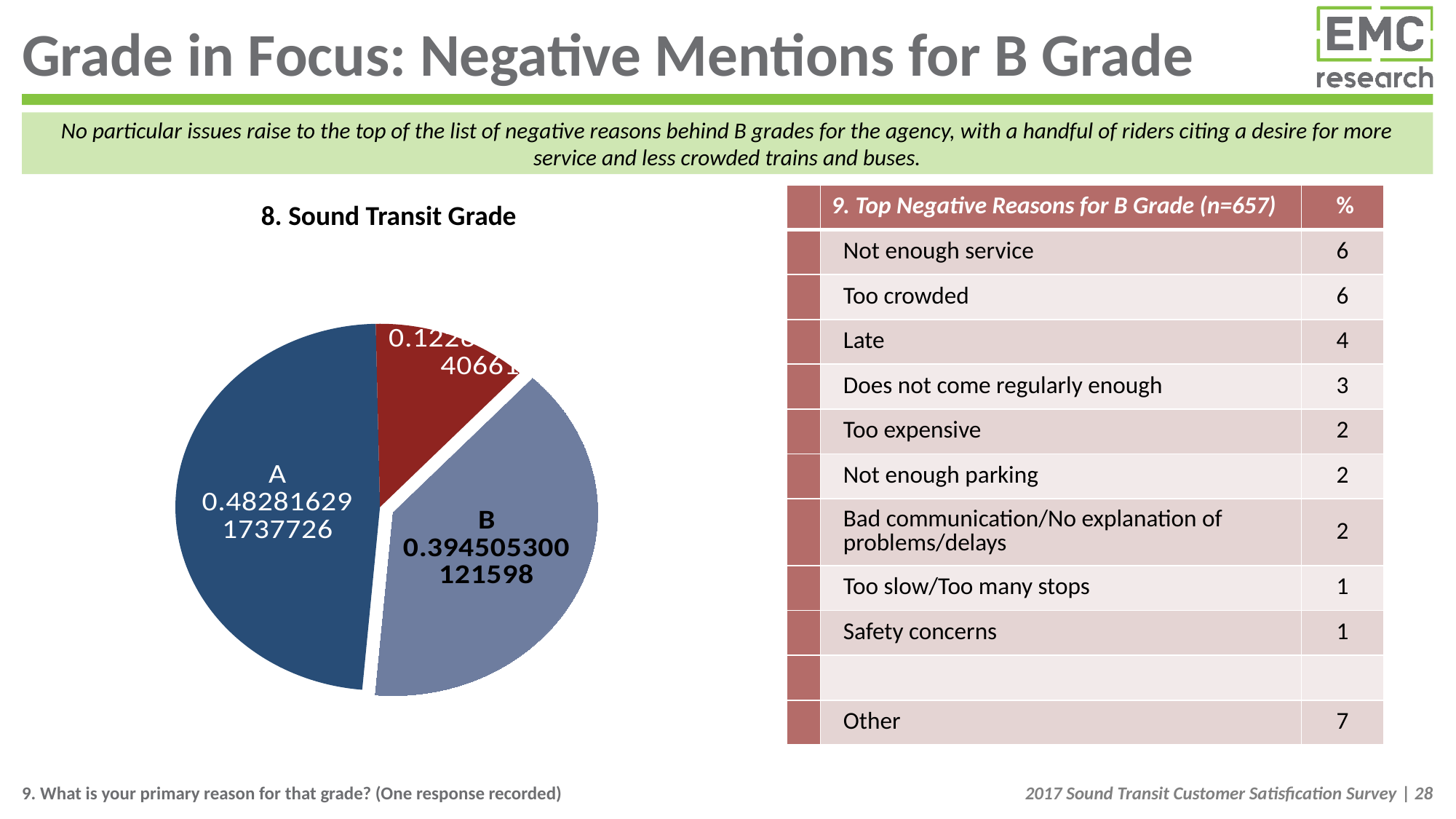

# Grade in Focus: Negative Mentions for B Grade
No particular issues raise to the top of the list of negative reasons behind B grades for the agency, with a handful of riders citing a desire for more service and less crowded trains and buses.
|  | 9. Top Negative Reasons for B Grade (n=657) | % |
| --- | --- | --- |
|  | Not enough service | 6 |
|  | Too crowded | 6 |
|  | Late | 4 |
|  | Does not come regularly enough | 3 |
|  | Too expensive | 2 |
|  | Not enough parking | 2 |
|  | Bad communication/No explanation of problems/delays | 2 |
|  | Too slow/Too many stops | 1 |
|  | Safety concerns | 1 |
|  |  |  |
|  | Other | 7 |
8. Sound Transit Grade

### Chart

| Category | Overall |
|---|---|
| A | 0.48281629173772617 |
|   | None |
| C or lower | 0.12267840814066139 |
|    | None |
| B | 0.394505300121598 |
9. What is your primary reason for that grade? (One response recorded)